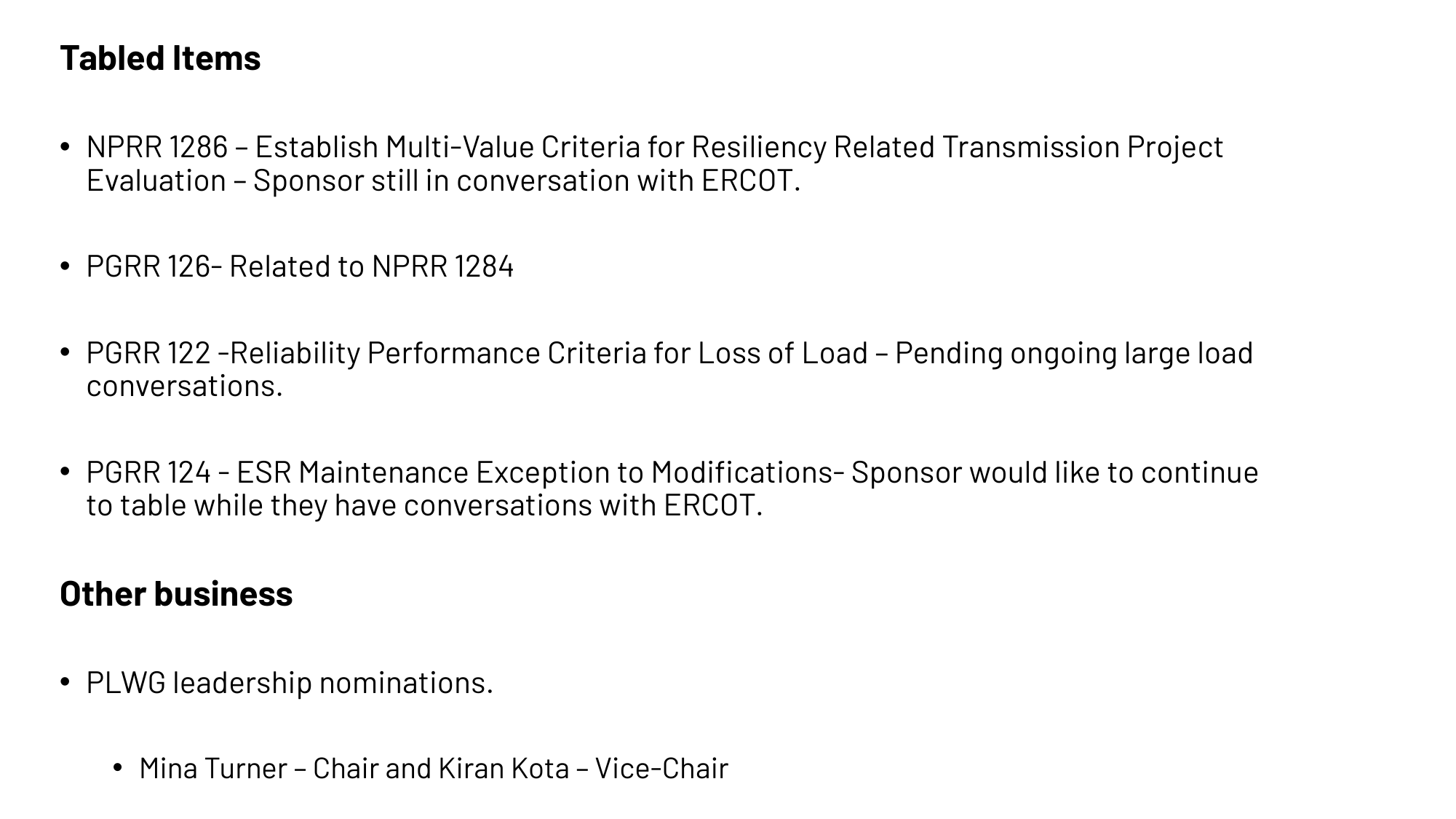

Tabled Items
NPRR 1286 – Establish Multi-Value Criteria for Resiliency Related Transmission Project Evaluation – Sponsor still in conversation with ERCOT.
PGRR 126- Related to NPRR 1284
PGRR 122 -Reliability Performance Criteria for Loss of Load – Pending ongoing large load conversations.
PGRR 124 - ESR Maintenance Exception to Modifications- Sponsor would like to continue to table while they have conversations with ERCOT.
Other business
PLWG leadership nominations.
Mina Turner – Chair and Kiran Kota – Vice-Chair